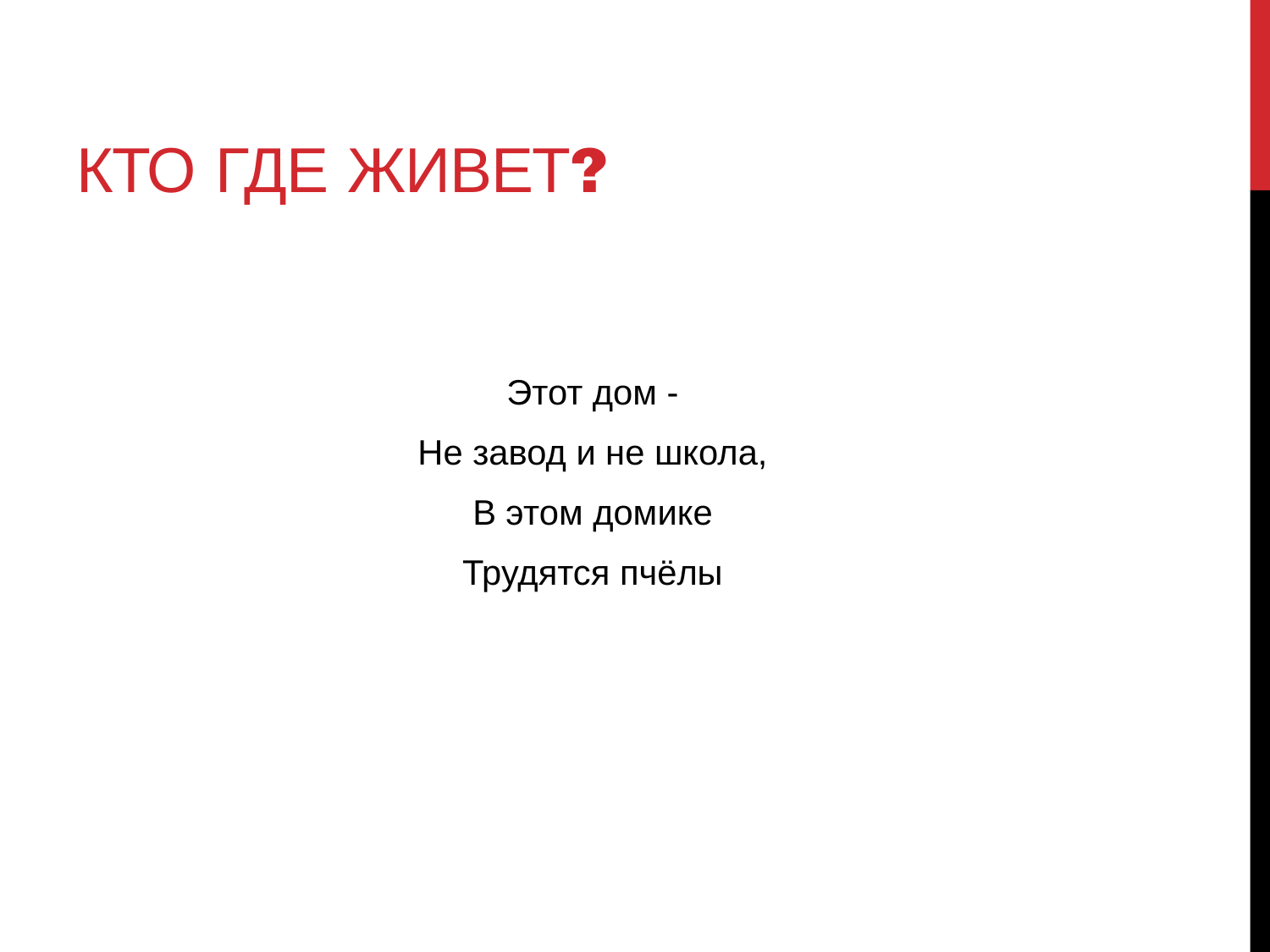

# Кто где живет?

Этот дом -
Не завод и не школа,
В этом домике
Трудятся пчёлы